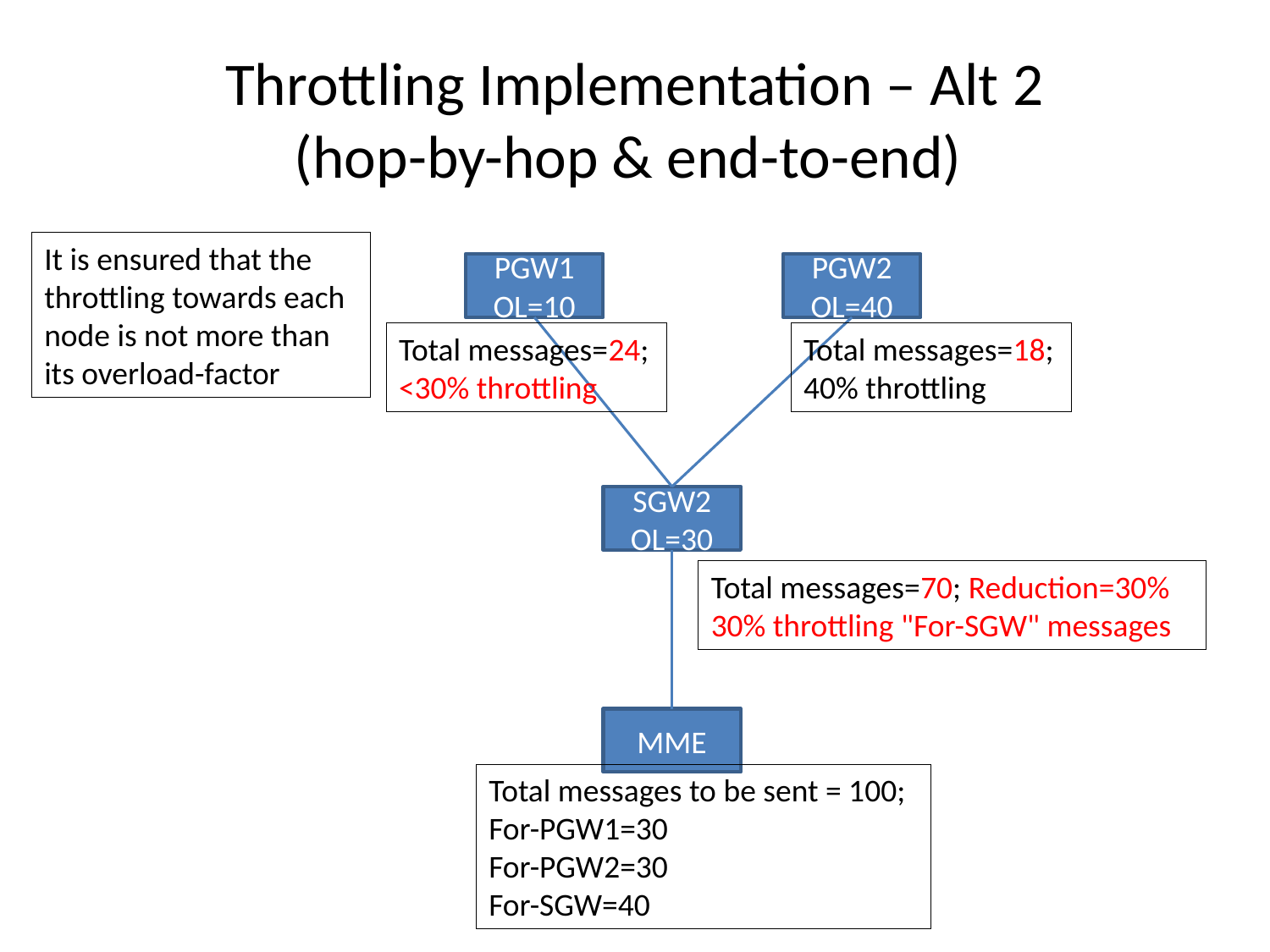

# Throttling Implementation – Alt 2 (hop-by-hop & end-to-end)
It is ensured that the throttling towards each node is not more than its overload-factor
PGW1
OL=10
PGW2
OL=40
Total messages=24; <30% throttling
Total messages=18; 40% throttling
SGW2
OL=30
Total messages=70; Reduction=30%
30% throttling "For-SGW" messages
MME
Total messages to be sent = 100; For-PGW1=30
For-PGW2=30
For-SGW=40